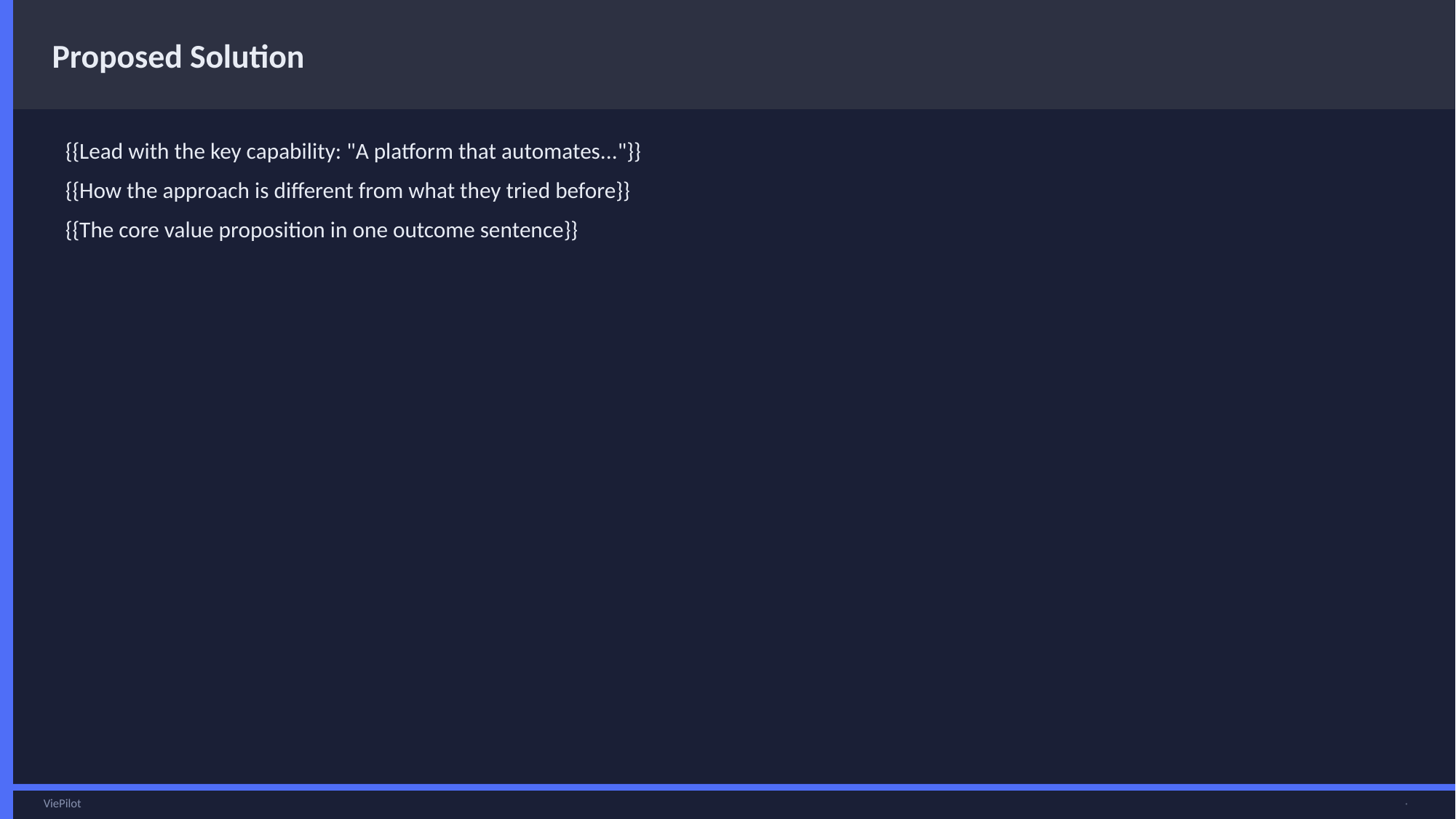

Proposed Solution
{{Lead with the key capability: "A platform that automates..."}}
{{How the approach is different from what they tried before}}
{{The core value proposition in one outcome sentence}}